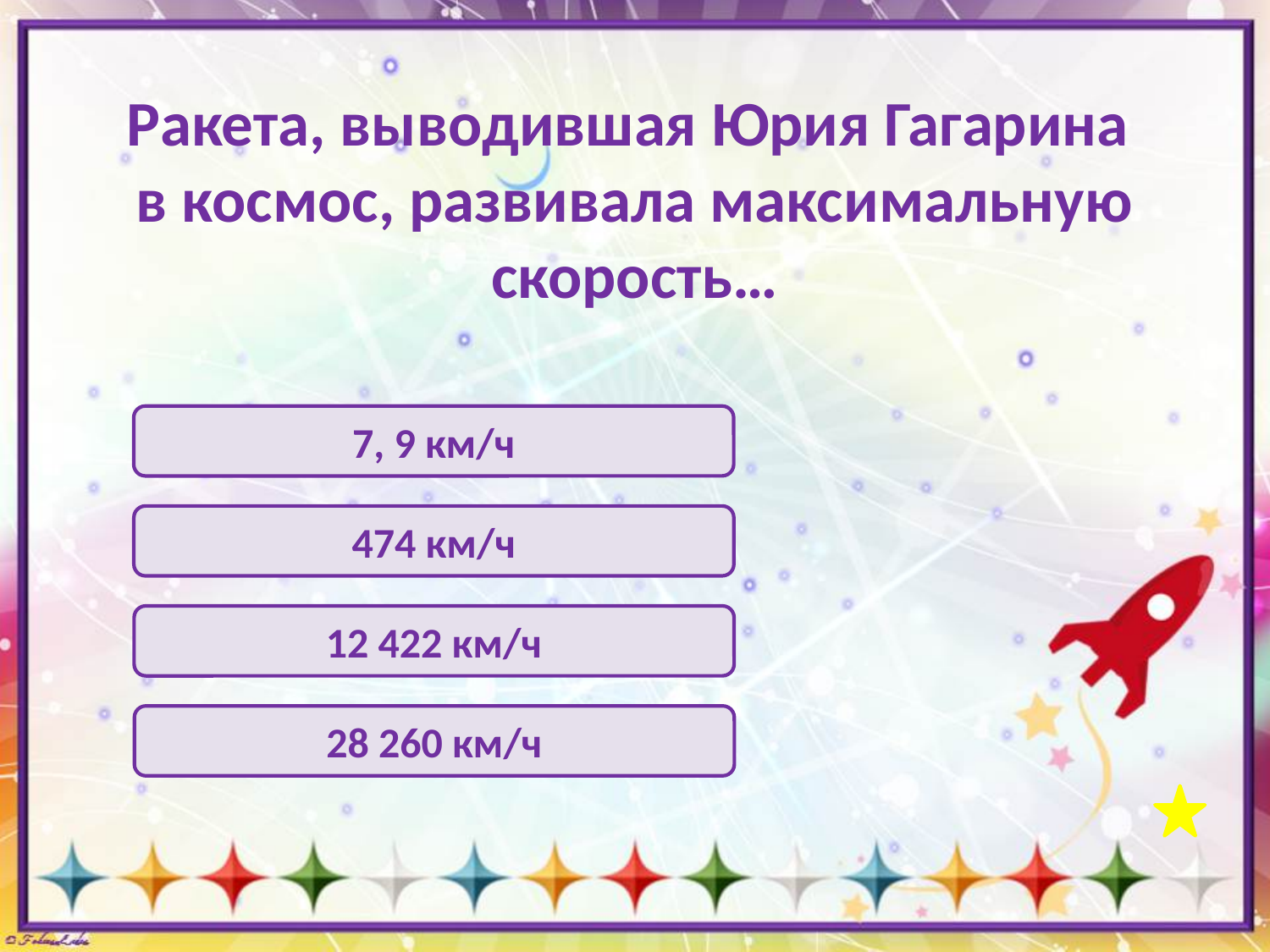

# Ракета, выводившая Юрия Гагарина в космос, развивала максимальную скорость…
7, 9 км/ч
474 км/ч
12 422 км/ч
28 260 км/ч